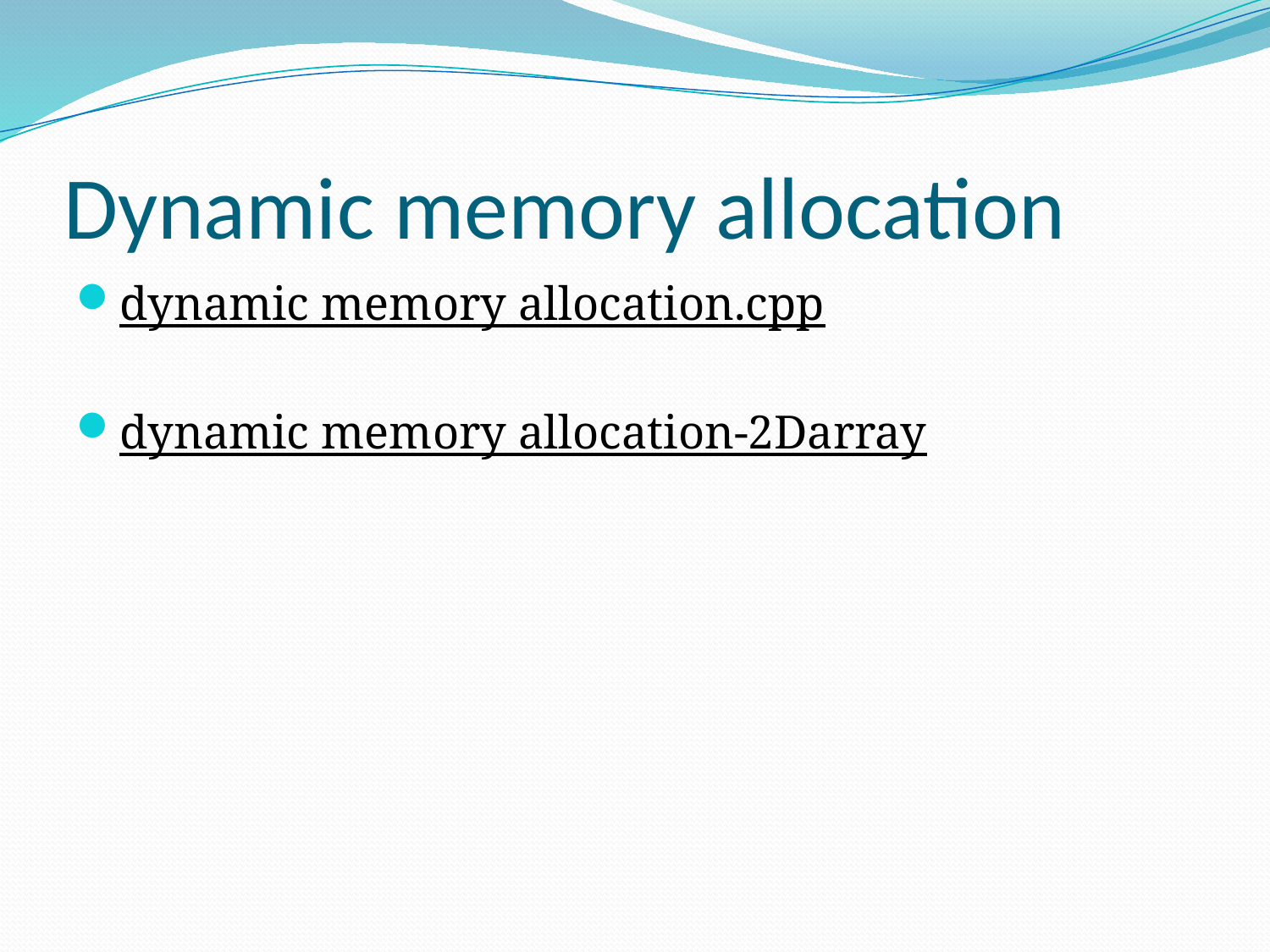

# Dynamic memory allocation
dynamic memory allocation.cpp

dynamic memory allocation-2Darray